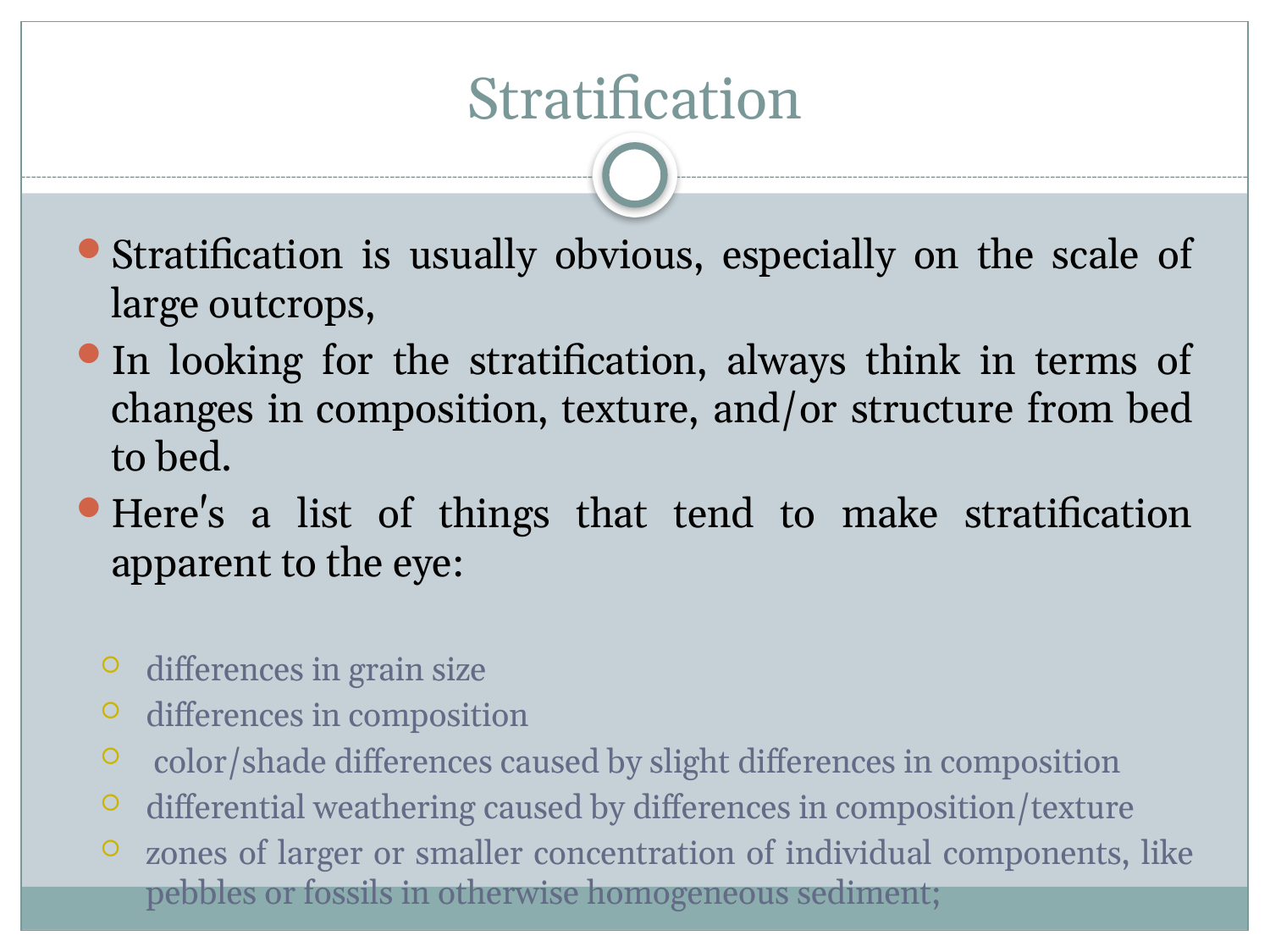

# Stratification
Stratification is usually obvious, especially on the scale of large outcrops,
In looking for the stratification, always think in terms of changes in composition, texture, and/or structure from bed to bed.
Here's a list of things that tend to make stratification apparent to the eye:

differences in grain size
differences in composition
 color/shade differences caused by slight differences in composition
differential weathering caused by differences in composition/texture
zones of larger or smaller concentration of individual components, like pebbles or fossils in otherwise homogeneous sediment;